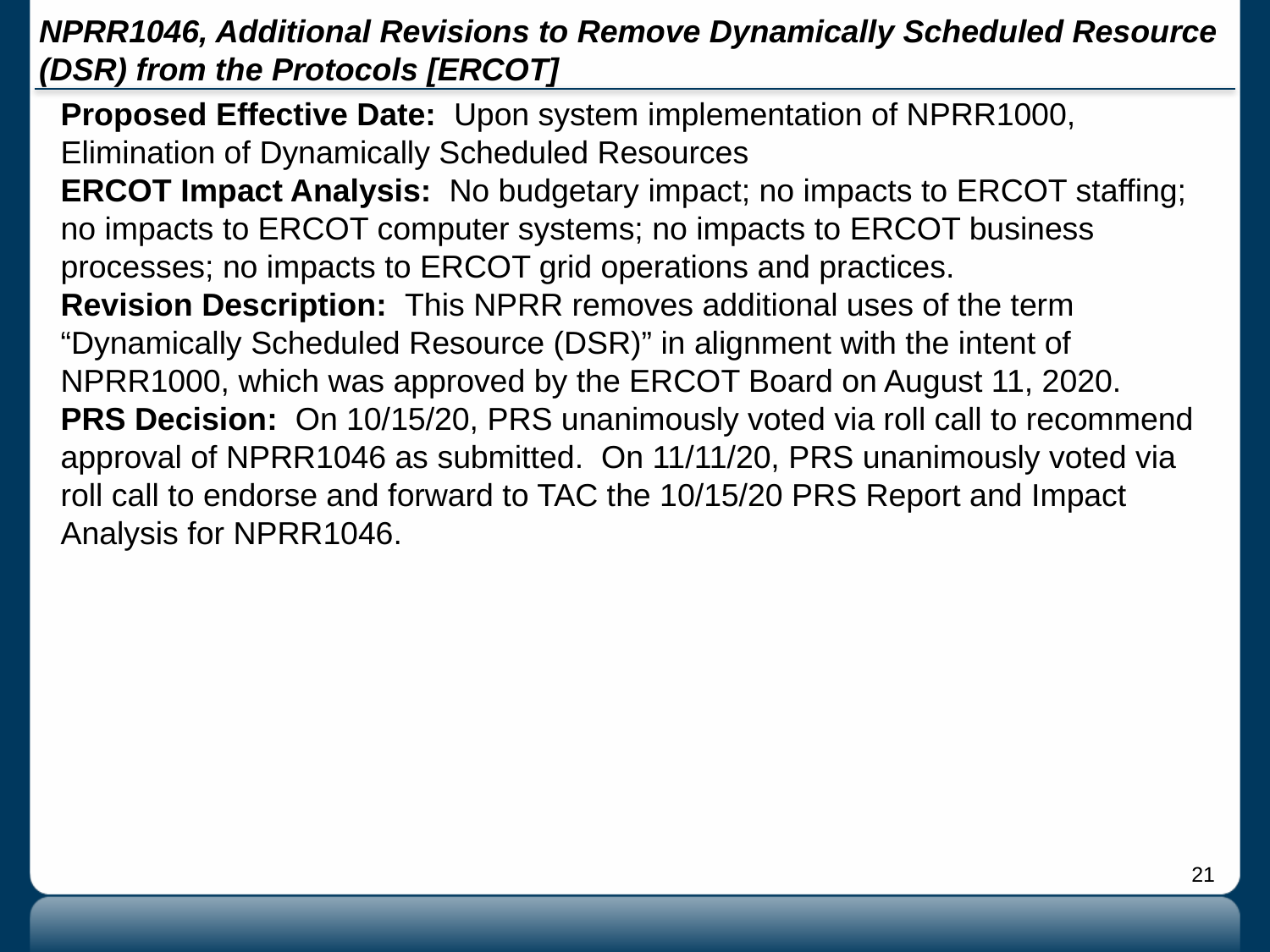

# NPRR1046, Additional Revisions to Remove Dynamically Scheduled Resource (DSR) from the Protocols [ERCOT]
Proposed Effective Date:  Upon system implementation of NPRR1000, Elimination of Dynamically Scheduled Resources
ERCOT Impact Analysis:  No budgetary impact; no impacts to ERCOT staffing; no impacts to ERCOT computer systems; no impacts to ERCOT business processes; no impacts to ERCOT grid operations and practices.
Revision Description:  This NPRR removes additional uses of the term “Dynamically Scheduled Resource (DSR)” in alignment with the intent of NPRR1000, which was approved by the ERCOT Board on August 11, 2020.
PRS Decision:  On 10/15/20, PRS unanimously voted via roll call to recommend approval of NPRR1046 as submitted.  On 11/11/20, PRS unanimously voted via roll call to endorse and forward to TAC the 10/15/20 PRS Report and Impact Analysis for NPRR1046.